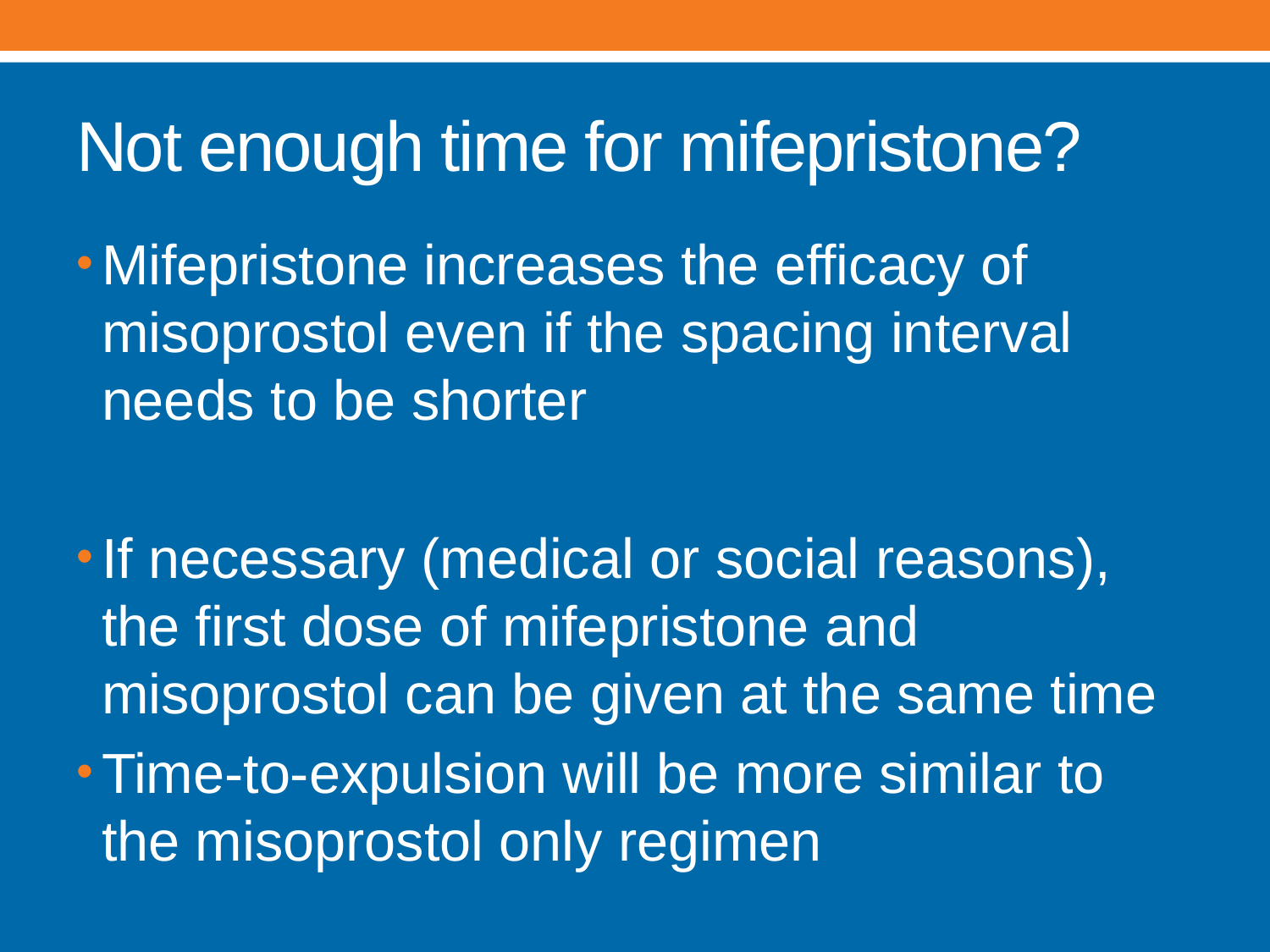

# Not enough time for mifepristone?
Mifepristone increases the efficacy of misoprostol even if the spacing interval needs to be shorter

If necessary (medical or social reasons), the first dose of mifepristone and misoprostol can be given at the same time
Time-to-expulsion will be more similar to the misoprostol only regimen